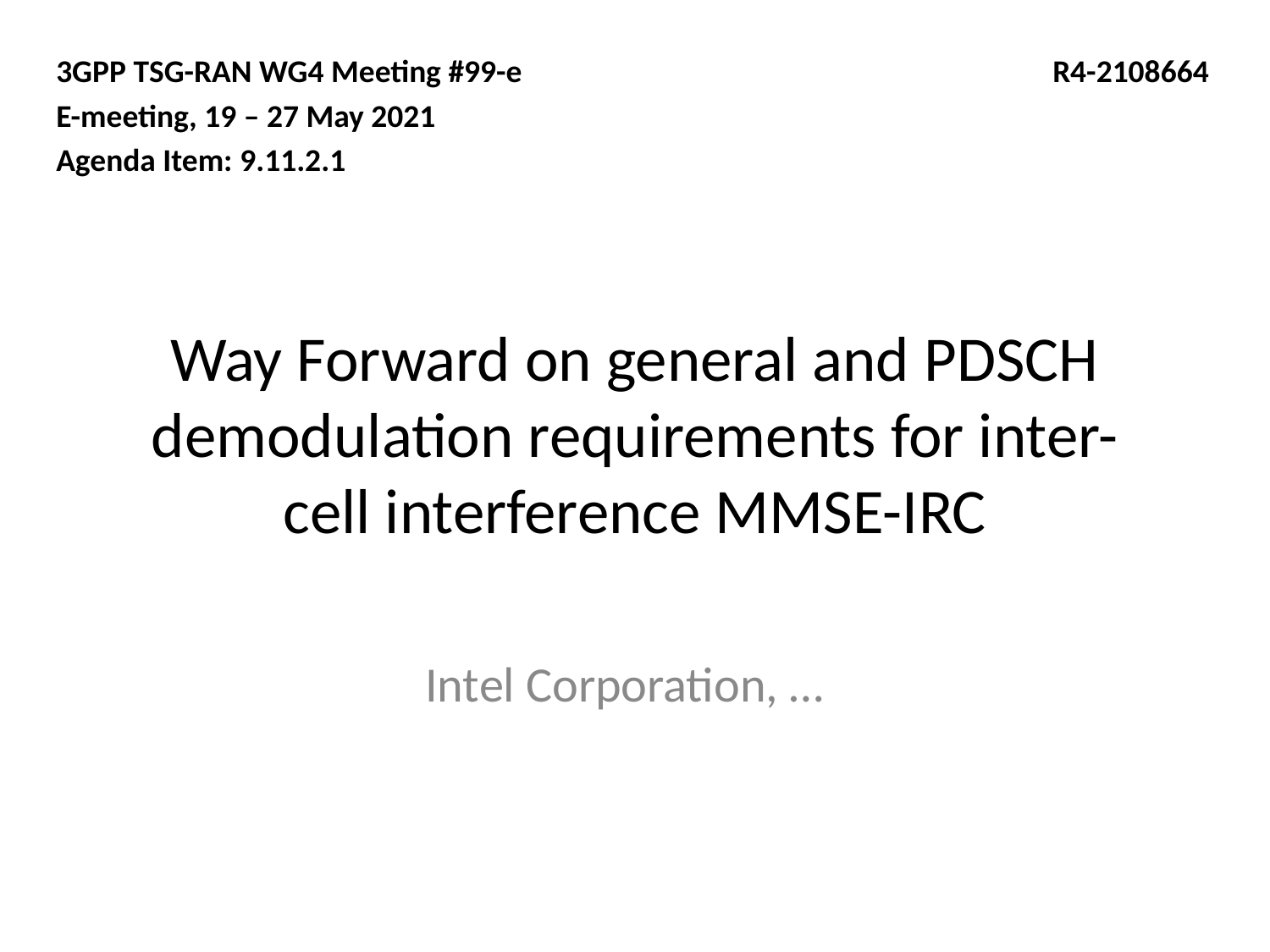

3GPP TSG-RAN WG4 Meeting #99-e
E-meeting, 19 – 27 May 2021
Agenda Item: 9.11.2.1
R4-2108664
# Way Forward on general and PDSCH demodulation requirements for inter-cell interference MMSE-IRC
Intel Corporation, …